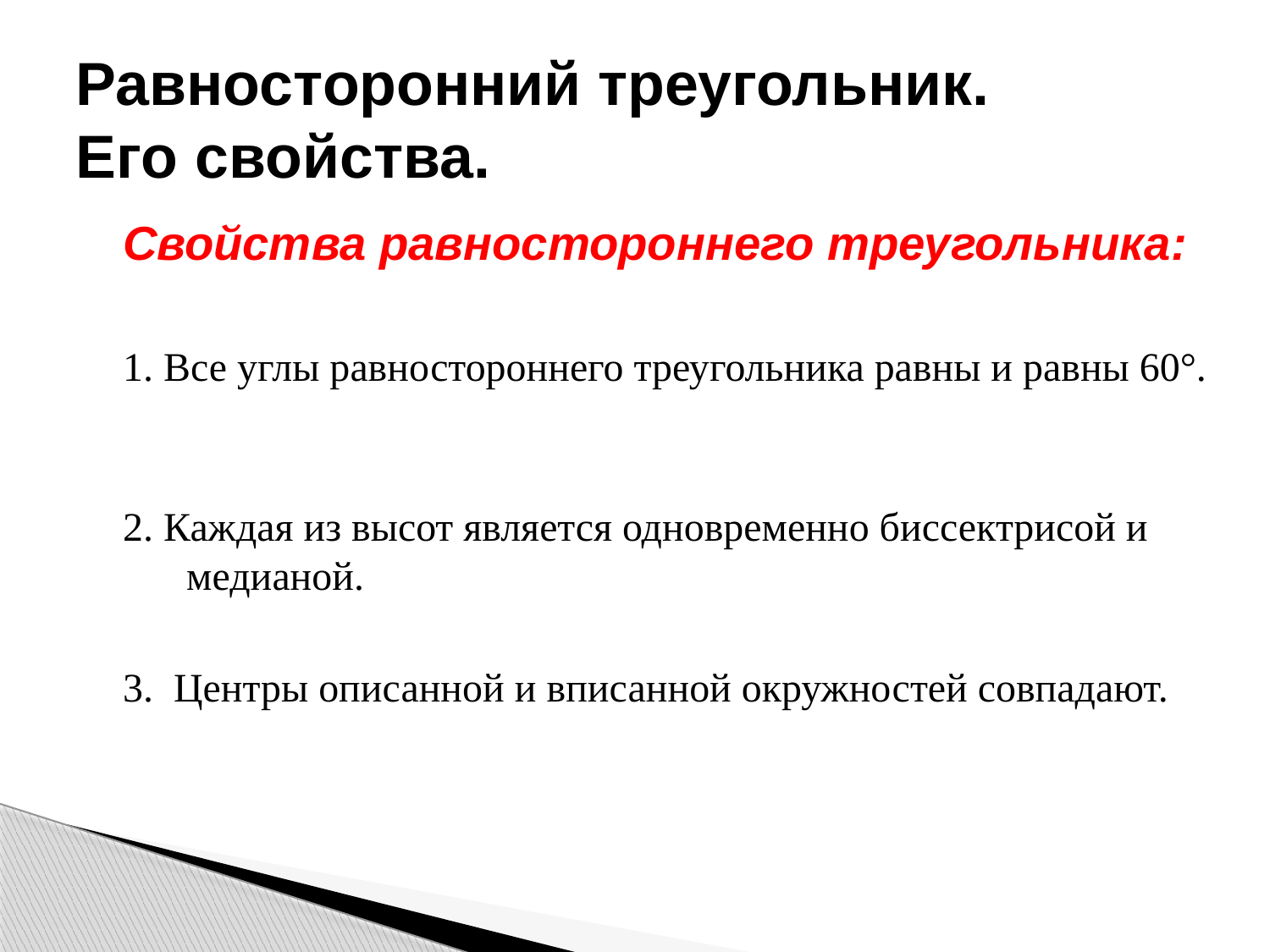

# Равносторонний треугольник. Его свойства.
Свойства равностороннего треугольника:

1. Все углы равностороннего треугольника равны и равны 60°.

2. Каждая из высот является одновременно биссектрисой и медианой.

3.  Центры описанной и вписанной окружностей совпадают.